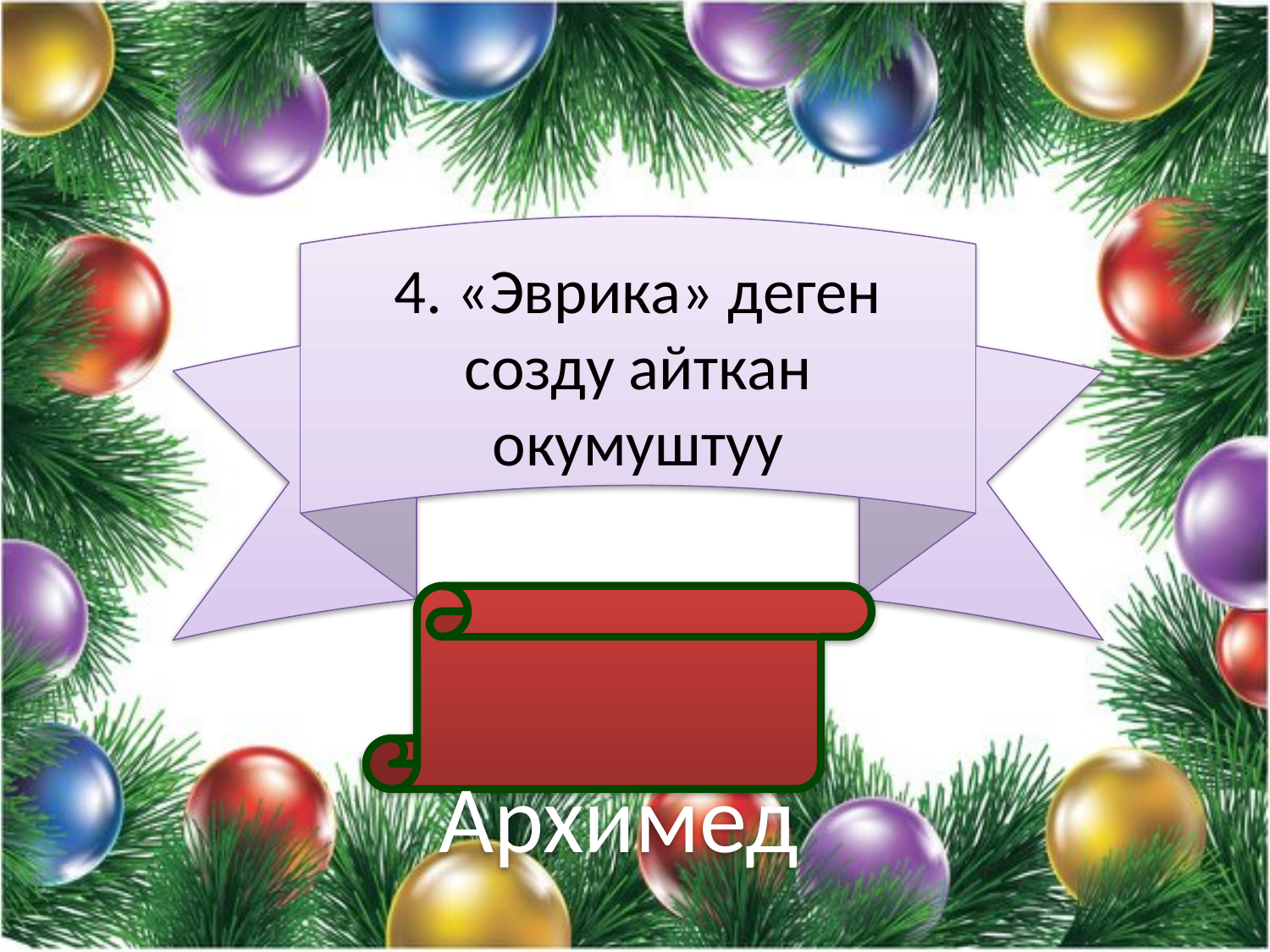

4. «Эврика» деген созду айткан окумуштуу
 Архимед